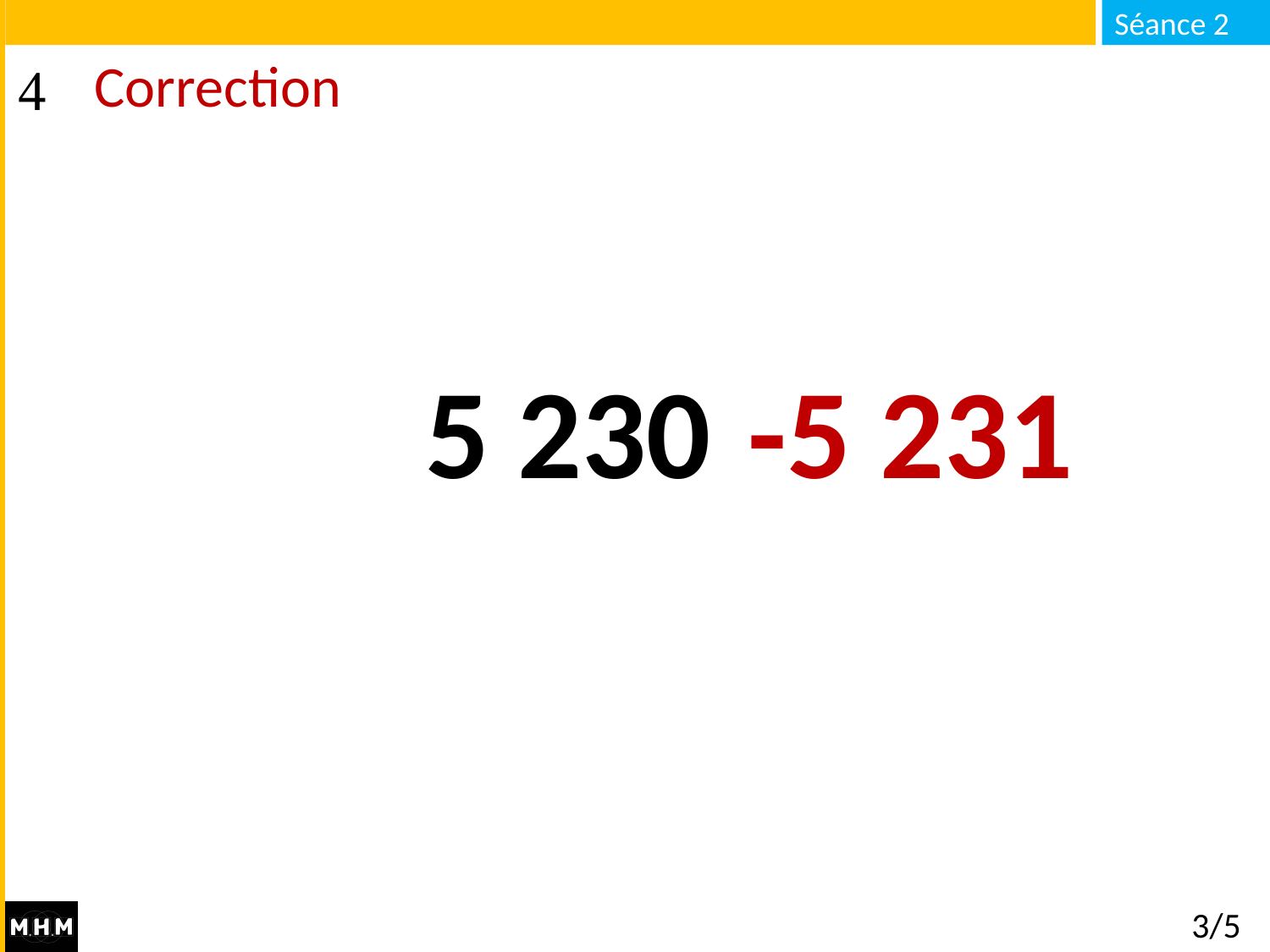

# Correction
-5 231
5 230
3/5